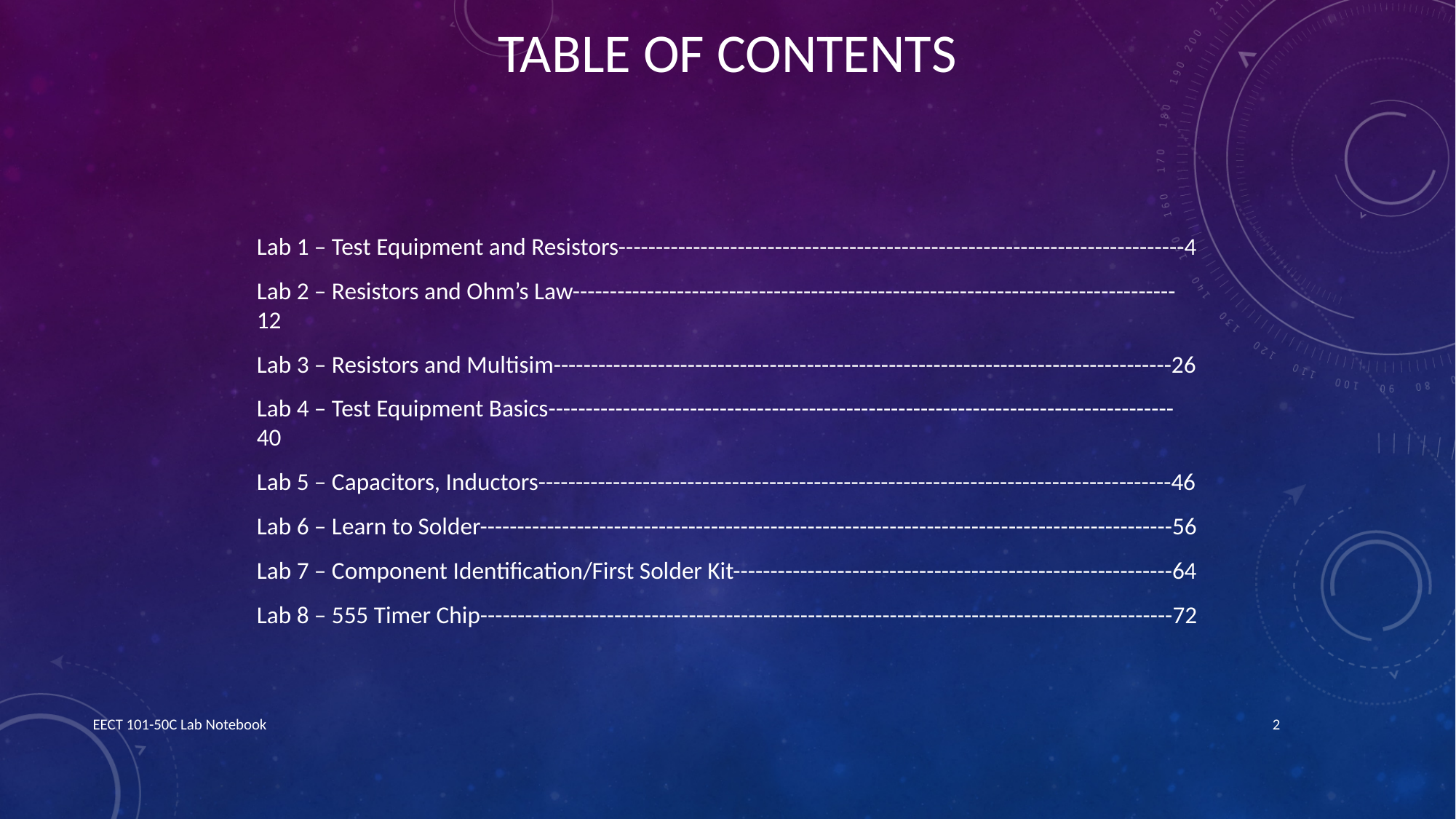

# Table of Contents
Lab 1 – Test Equipment and Resistors----------------------------------------------------------------------------4
Lab 2 – Resistors and Ohm’s Law---------------------------------------------------------------------------------12
Lab 3 – Resistors and Multisim-----------------------------------------------------------------------------------26
Lab 4 – Test Equipment Basics------------------------------------------------------------------------------------40
Lab 5 – Capacitors, Inductors-------------------------------------------------------------------------------------46
Lab 6 – Learn to Solder---------------------------------------------------------------------------------------------56
Lab 7 – Component Identification/First Solder Kit-----------------------------------------------------------64
Lab 8 – 555 Timer Chip---------------------------------------------------------------------------------------------72

EECT 101-50C Lab Notebook
2